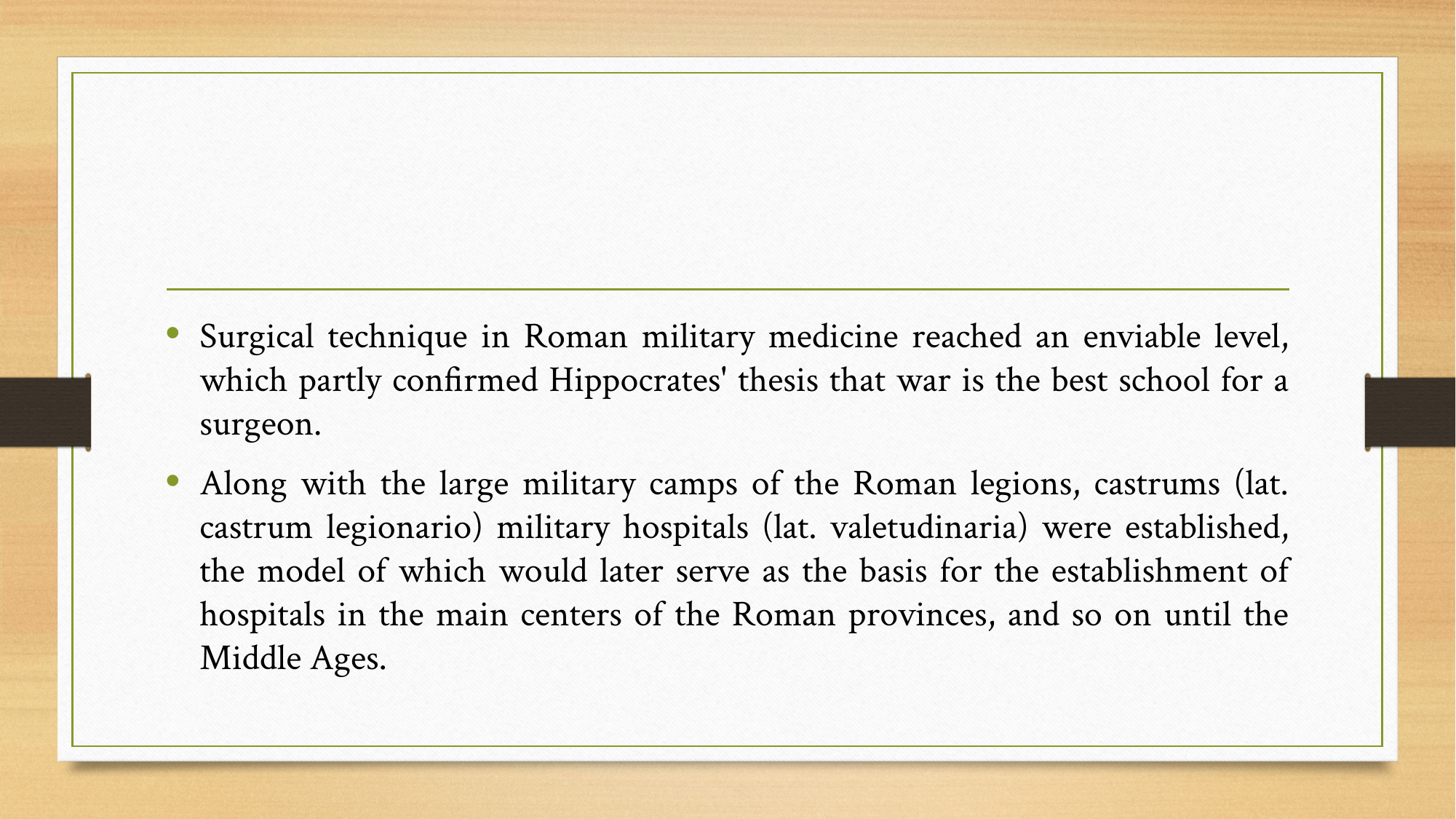

Surgical technique in Roman military medicine reached an enviable level, which partly confirmed Hippocrates' thesis that war is the best school for a surgeon.
Along with the large military camps of the Roman legions, castrums (lat. castrum legionario) military hospitals (lat. valetudinaria) were established, the model of which would later serve as the basis for the establishment of hospitals in the main centers of the Roman provinces, and so on until the Middle Ages.